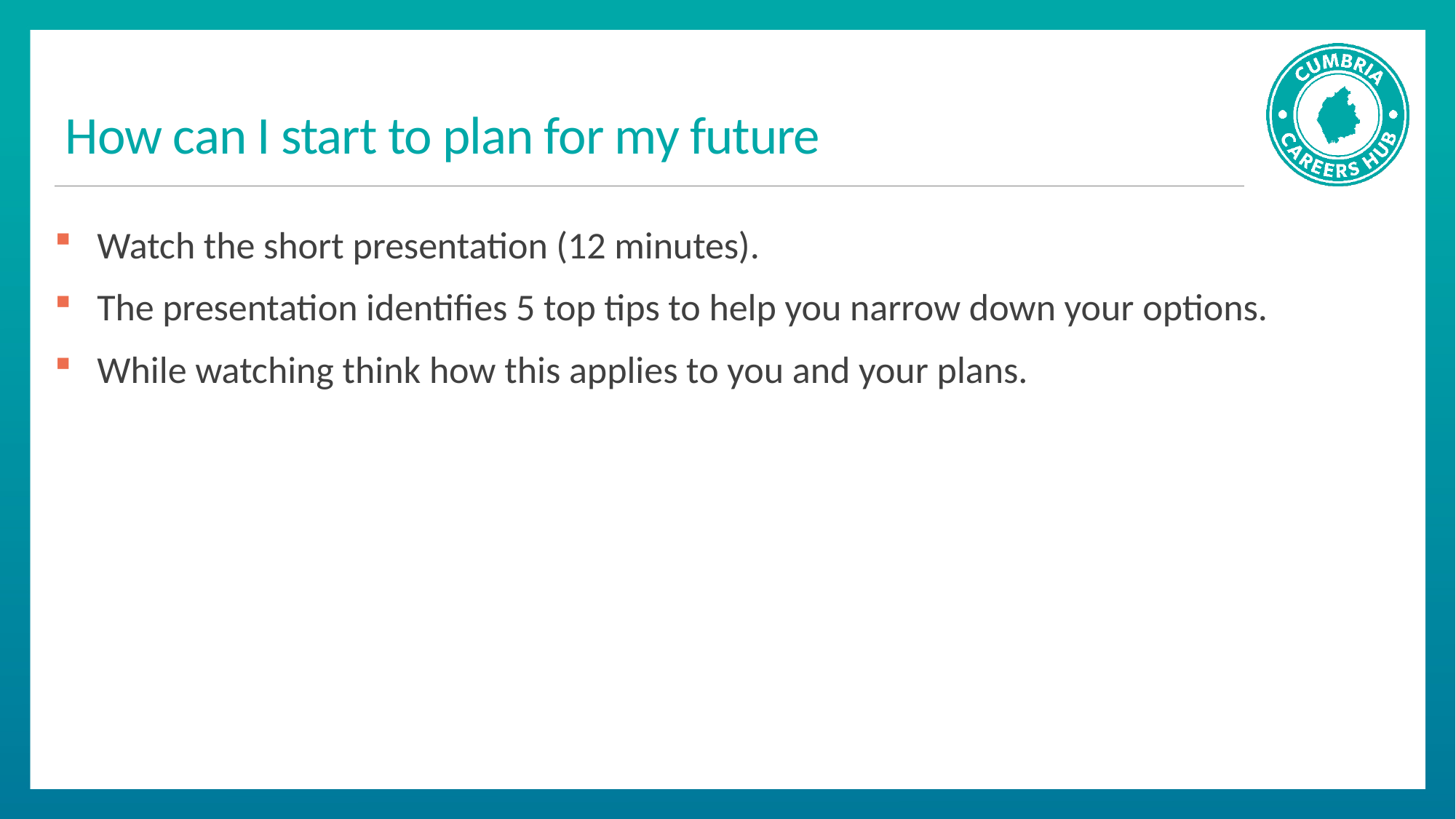

# How can I start to plan for my future
Watch the short presentation (12 minutes).
The presentation identifies 5 top tips to help you narrow down your options.
While watching think how this applies to you and your plans.